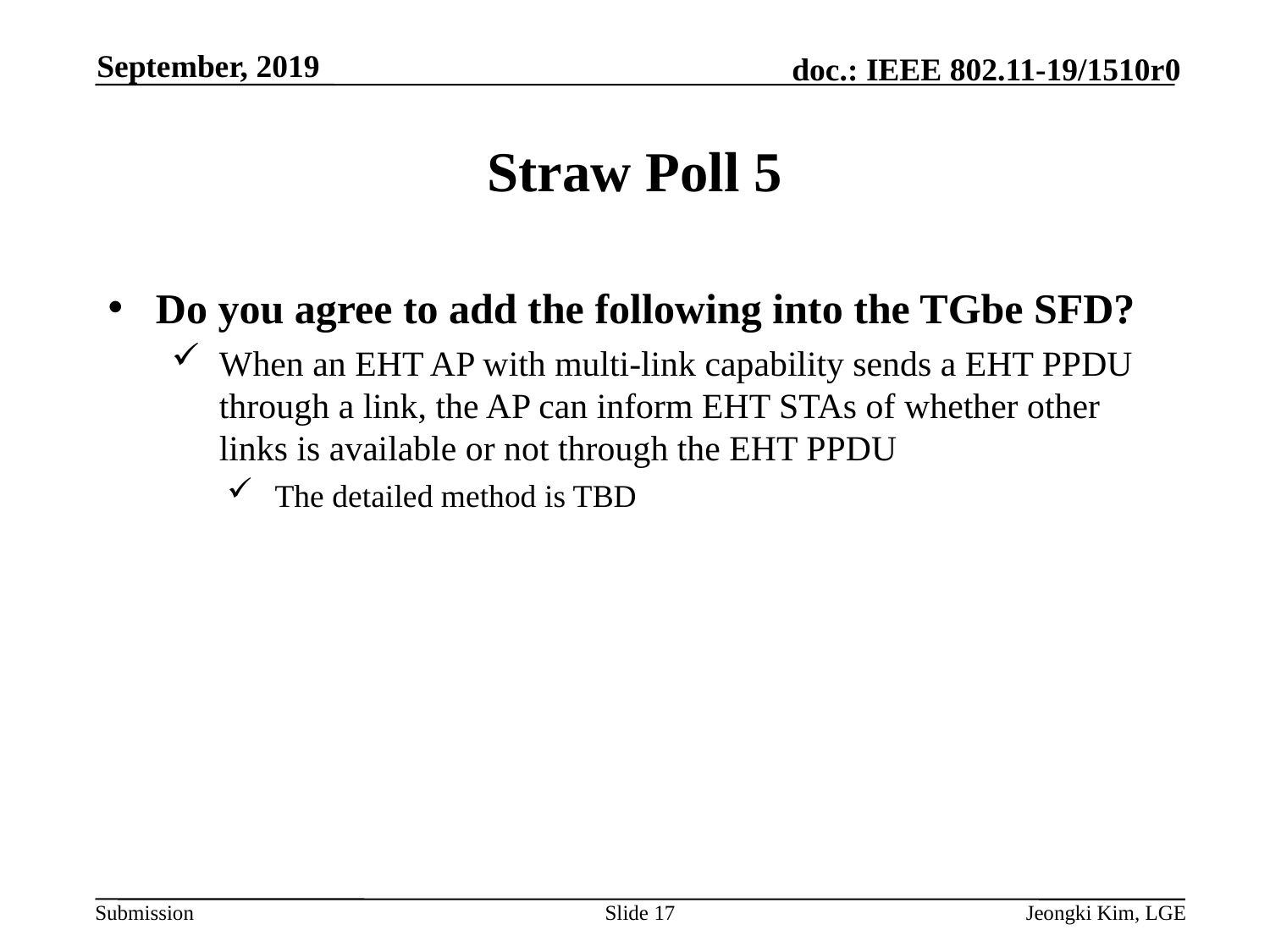

September, 2019
# Straw Poll 5
Do you agree to add the following into the TGbe SFD?
When an EHT AP with multi-link capability sends a EHT PPDU through a link, the AP can inform EHT STAs of whether other links is available or not through the EHT PPDU
The detailed method is TBD

Slide 17
Jeongki Kim, LGE